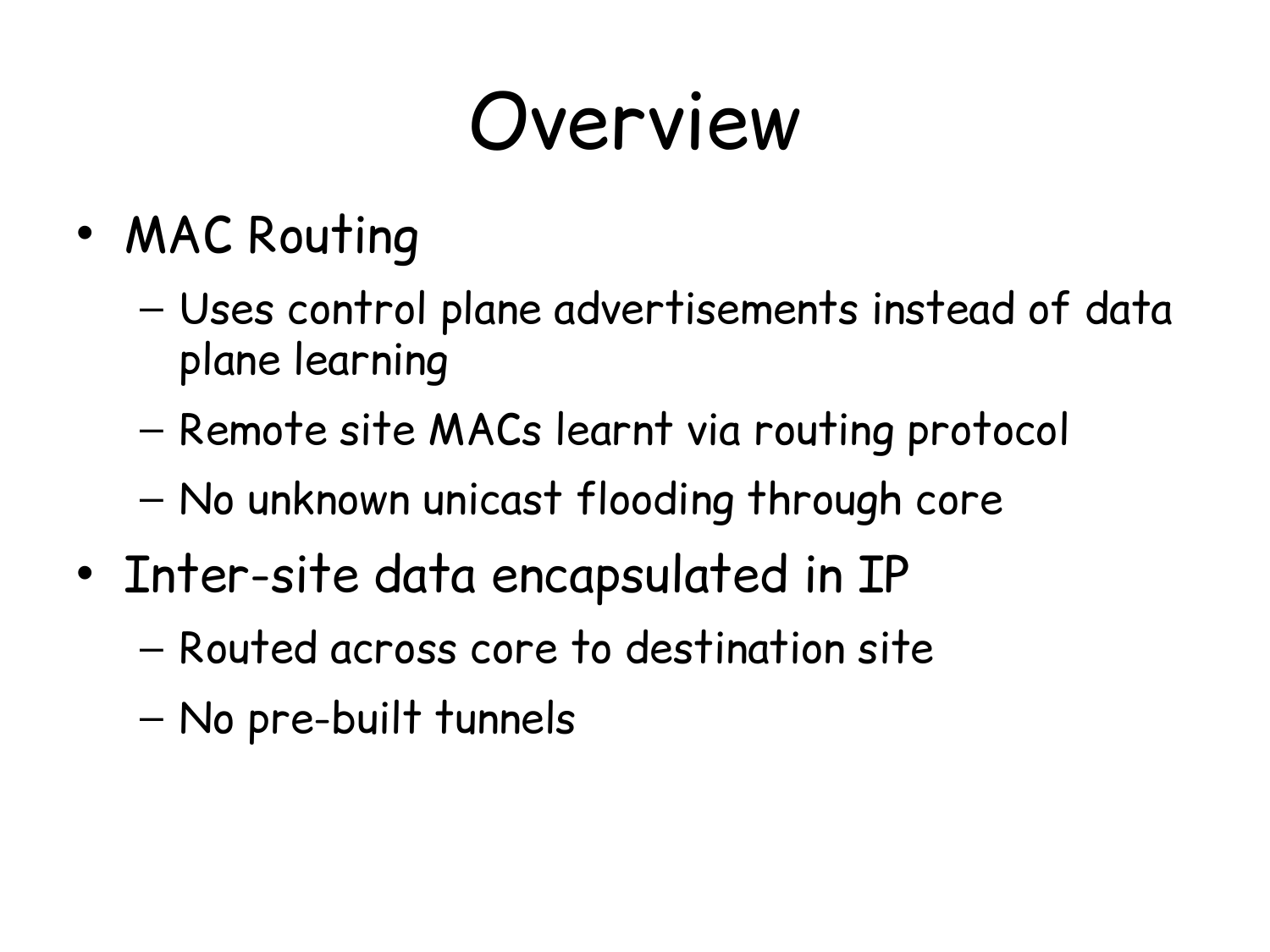

# Overview
MAC Routing
Uses control plane advertisements instead of data plane learning
Remote site MACs learnt via routing protocol
No unknown unicast flooding through core
Inter-site data encapsulated in IP
Routed across core to destination site
No pre-built tunnels